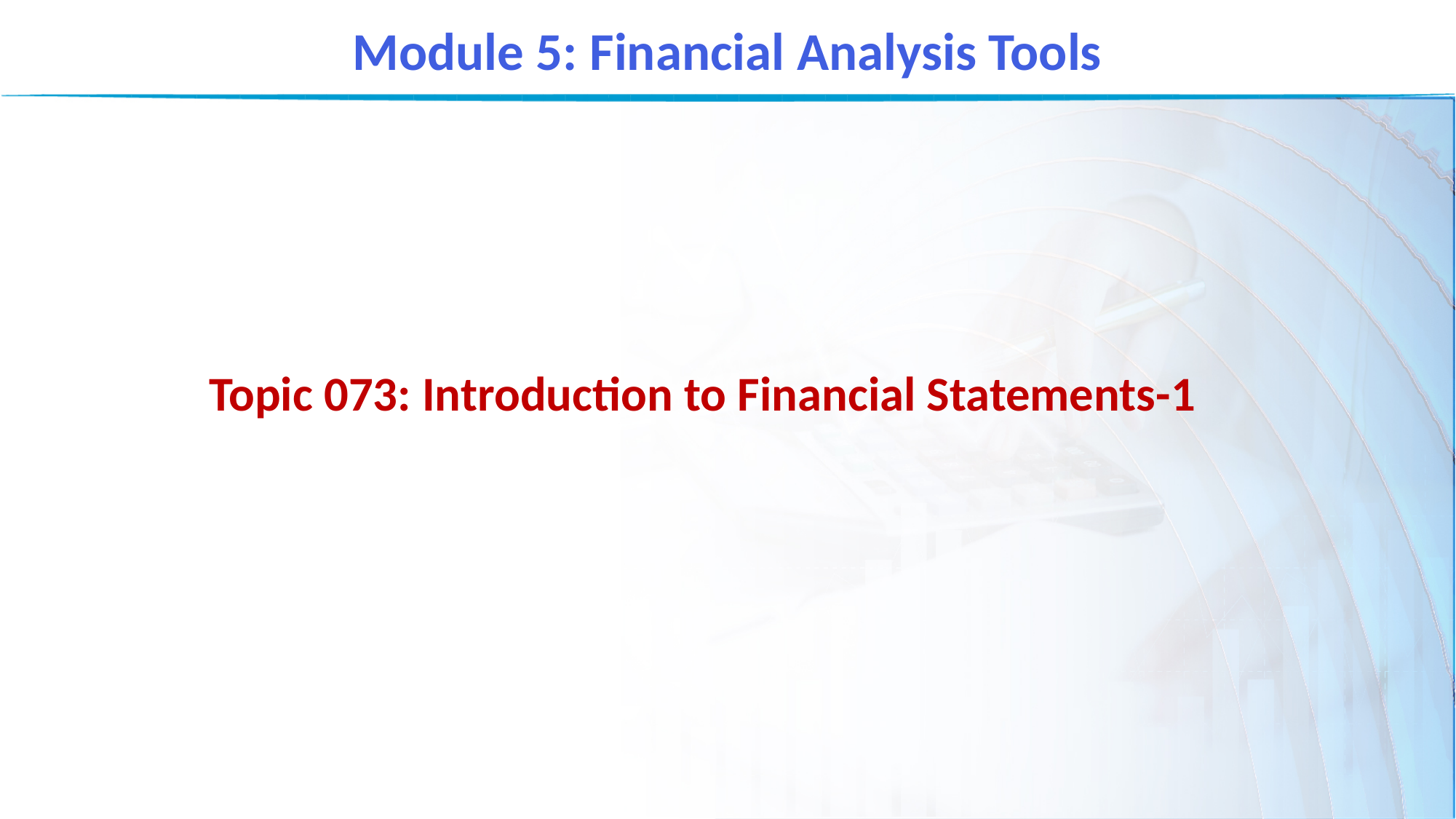

Module 5: Financial Analysis Tools
Topic 073: Introduction to Financial Statements-1